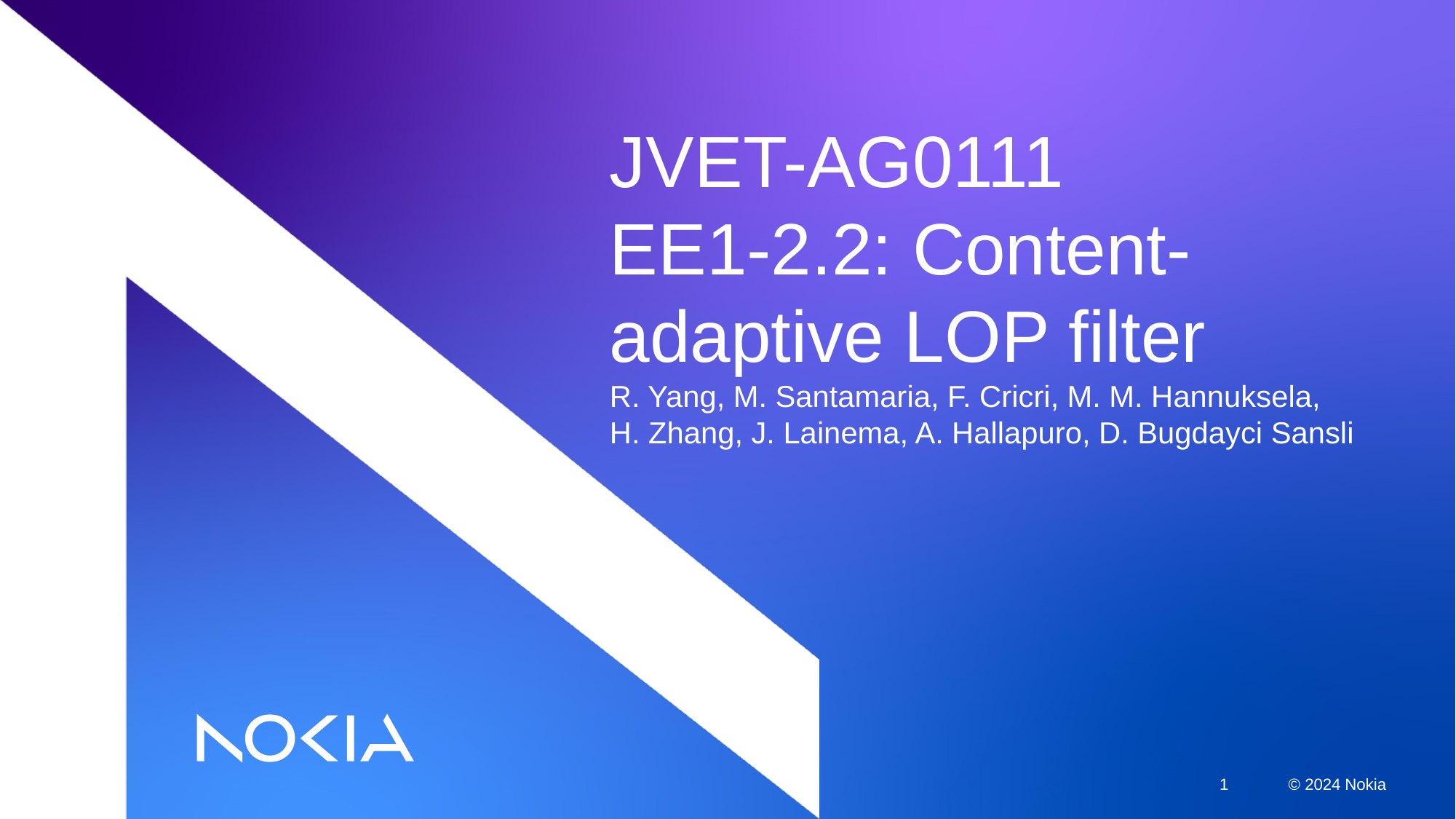

# JVET-AG0111 EE1-2.2: Content-adaptive LOP filter
R. Yang, M. Santamaria, F. Cricri, M. M. Hannuksela,
H. Zhang, J. Lainema, A. Hallapuro, D. Bugdayci Sansli